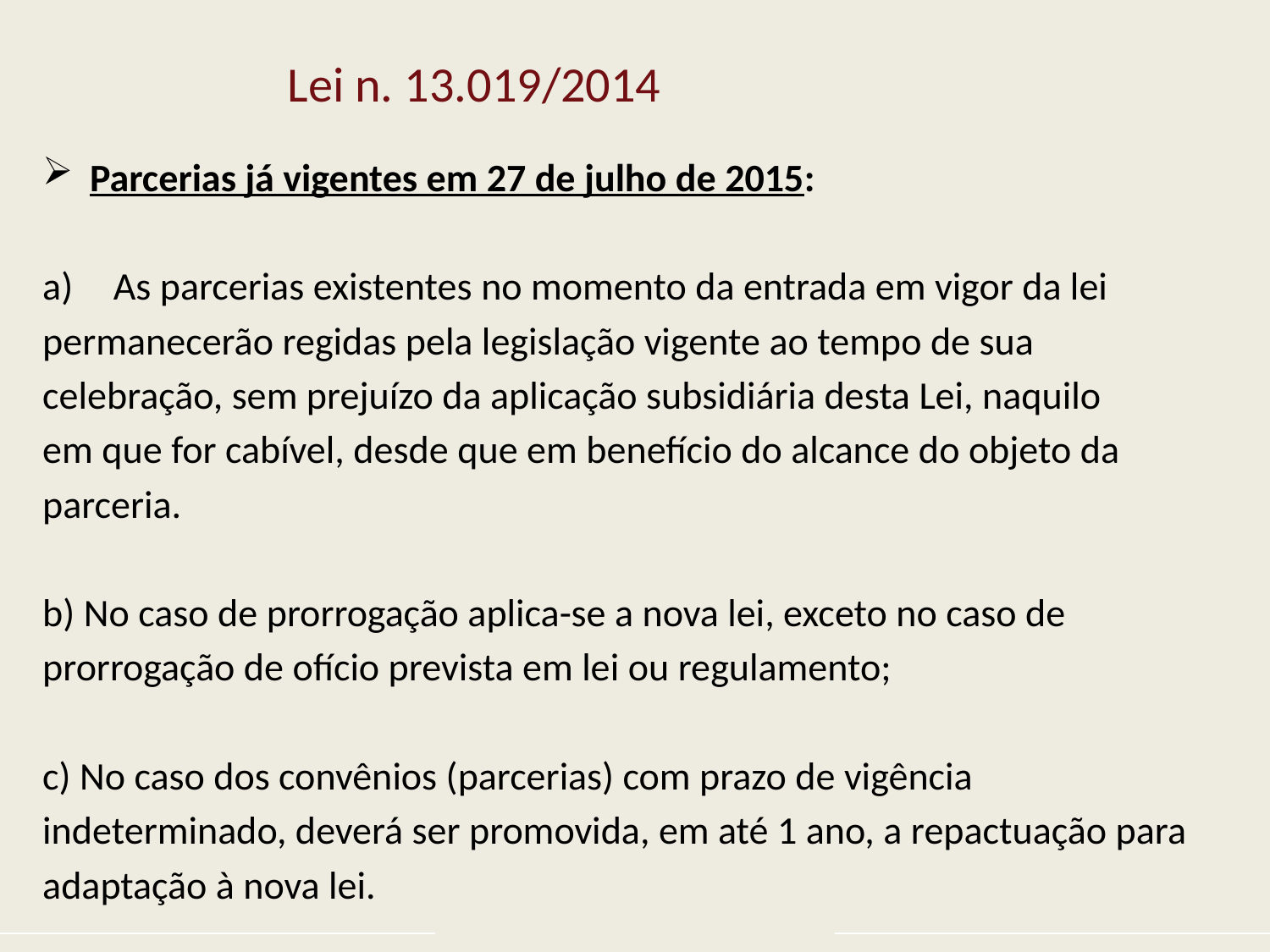

# Lei n. 13.019/2014
Parcerias já vigentes em 27 de julho de 2015:

As parcerias existentes no momento da entrada em vigor da lei
permanecerão regidas pela legislação vigente ao tempo de sua
celebração, sem prejuízo da aplicação subsidiária desta Lei, naquilo
em que for cabível, desde que em benefício do alcance do objeto da
parceria.

b) No caso de prorrogação aplica-se a nova lei, exceto no caso de
prorrogação de ofício prevista em lei ou regulamento;

c) No caso dos convênios (parcerias) com prazo de vigência
indeterminado, deverá ser promovida, em até 1 ano, a repactuação para
adaptação à nova lei.